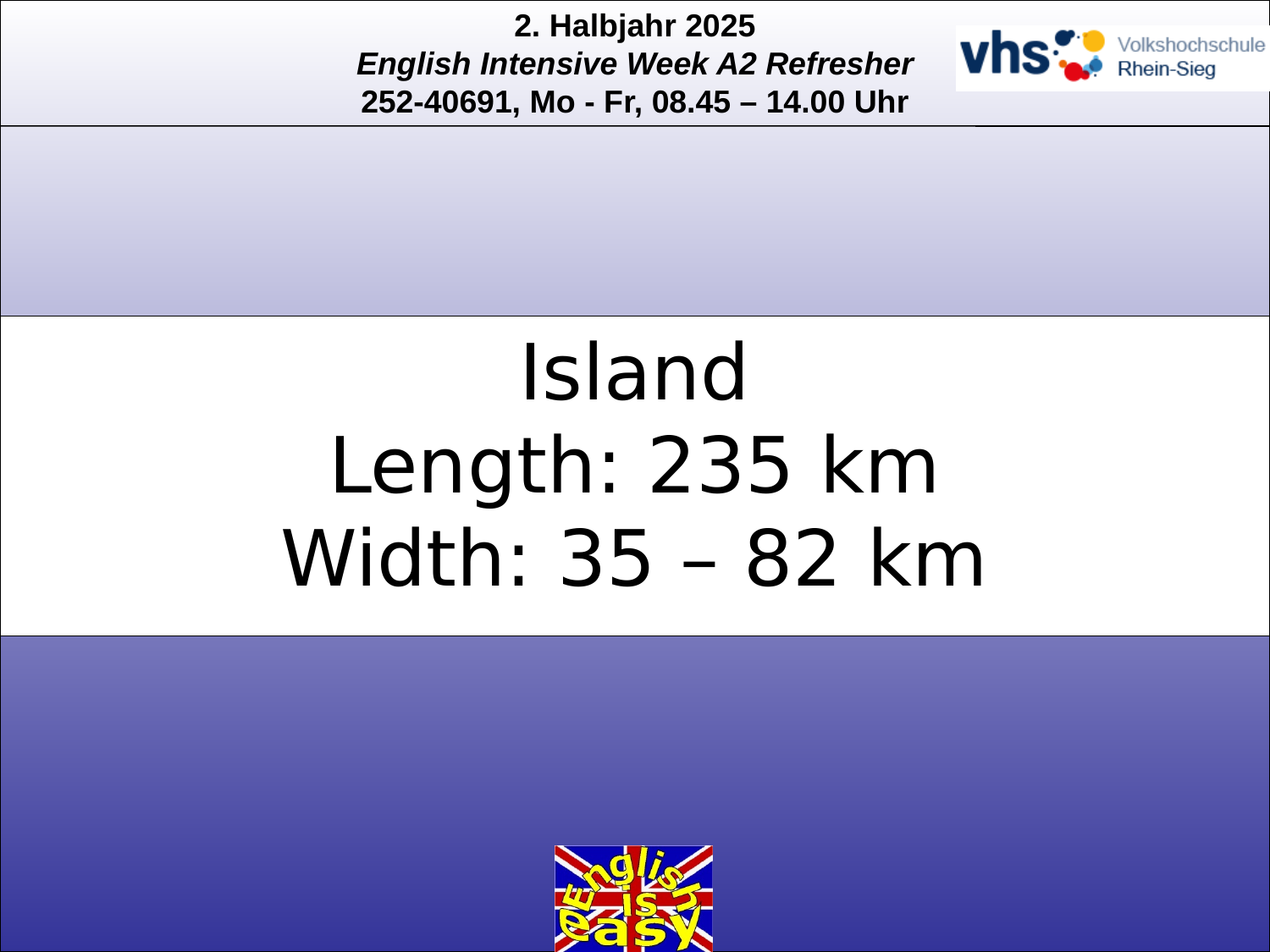

Island
Length: 235 km
Width: 35 – 82 km